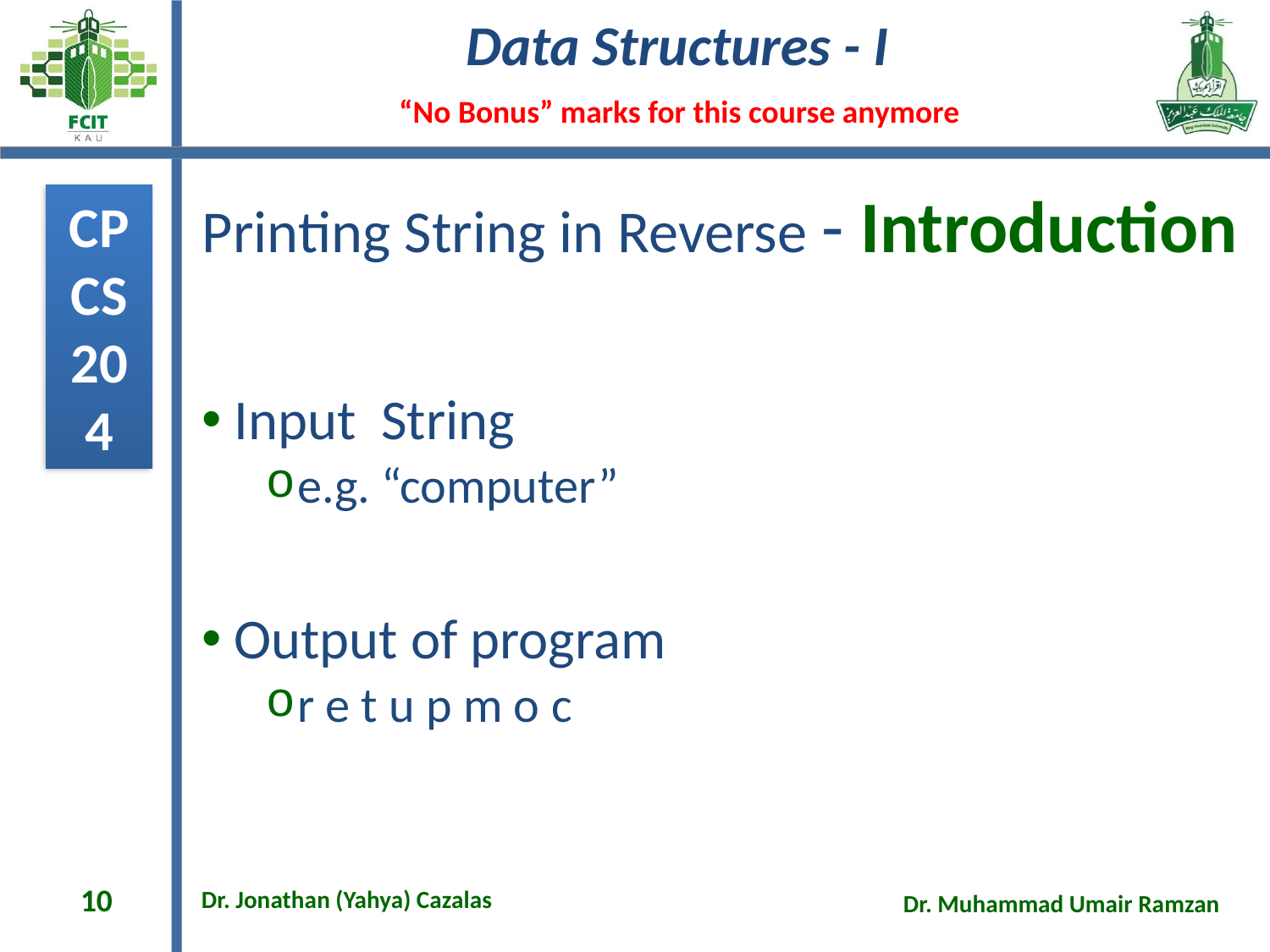

# Printing String in Reverse - Introduction

Input  String
e.g. “computer”

Output of program
r e t u p m o c
10